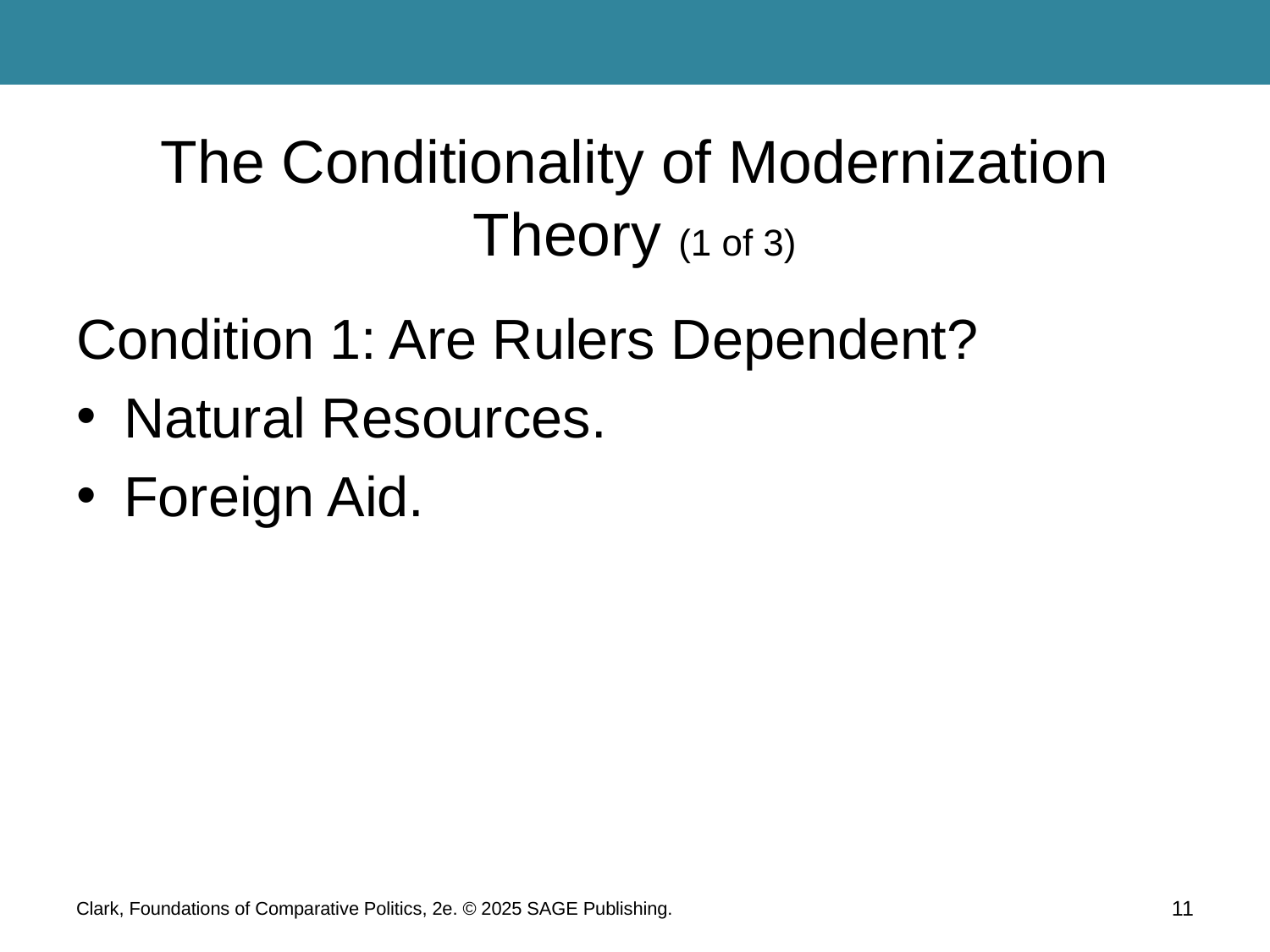

# The Conditionality of Modernization Theory (1 of 3)
Condition 1: Are Rulers Dependent?
Natural Resources.
Foreign Aid.

Clark, Foundations of Comparative Politics, 2e. © 2025 SAGE Publishing.
11